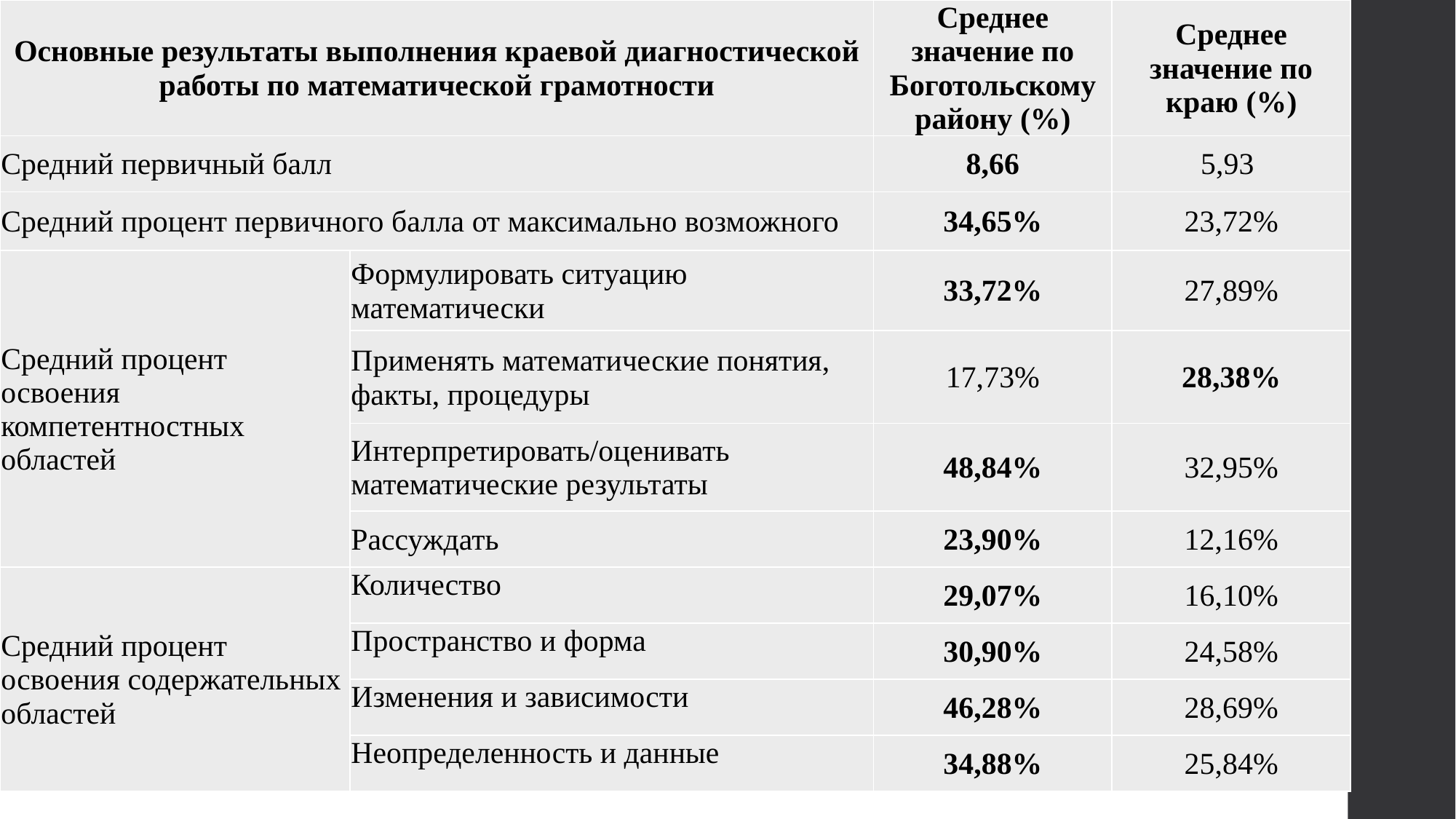

| Основные результаты выполнения краевой диагностической работы по математической грамотности |  | Среднее значение по Боготольскому району (%) | Среднее значение по краю (%) |
| --- | --- | --- | --- |
| Средний первичный балл |  | 8,66 | 5,93 |
| Средний процент первичного балла от максимально возможного |  | 34,65% | 23,72% |
| Средний процент освоения компетентностных областей | Формулировать ситуацию математически | 33,72% | 27,89% |
|  | Применять математические понятия, факты, процедуры | 17,73% | 28,38% |
|  | Интерпретировать/оценивать математические результаты | 48,84% | 32,95% |
|  | Рассуждать | 23,90% | 12,16% |
| Средний процент освоения содержательных областей | Количество | 29,07% | 16,10% |
|  | Пространство и форма | 30,90% | 24,58% |
|  | Изменения и зависимости | 46,28% | 28,69% |
|  | Неопределенность и данные | 34,88% | 25,84% |
#